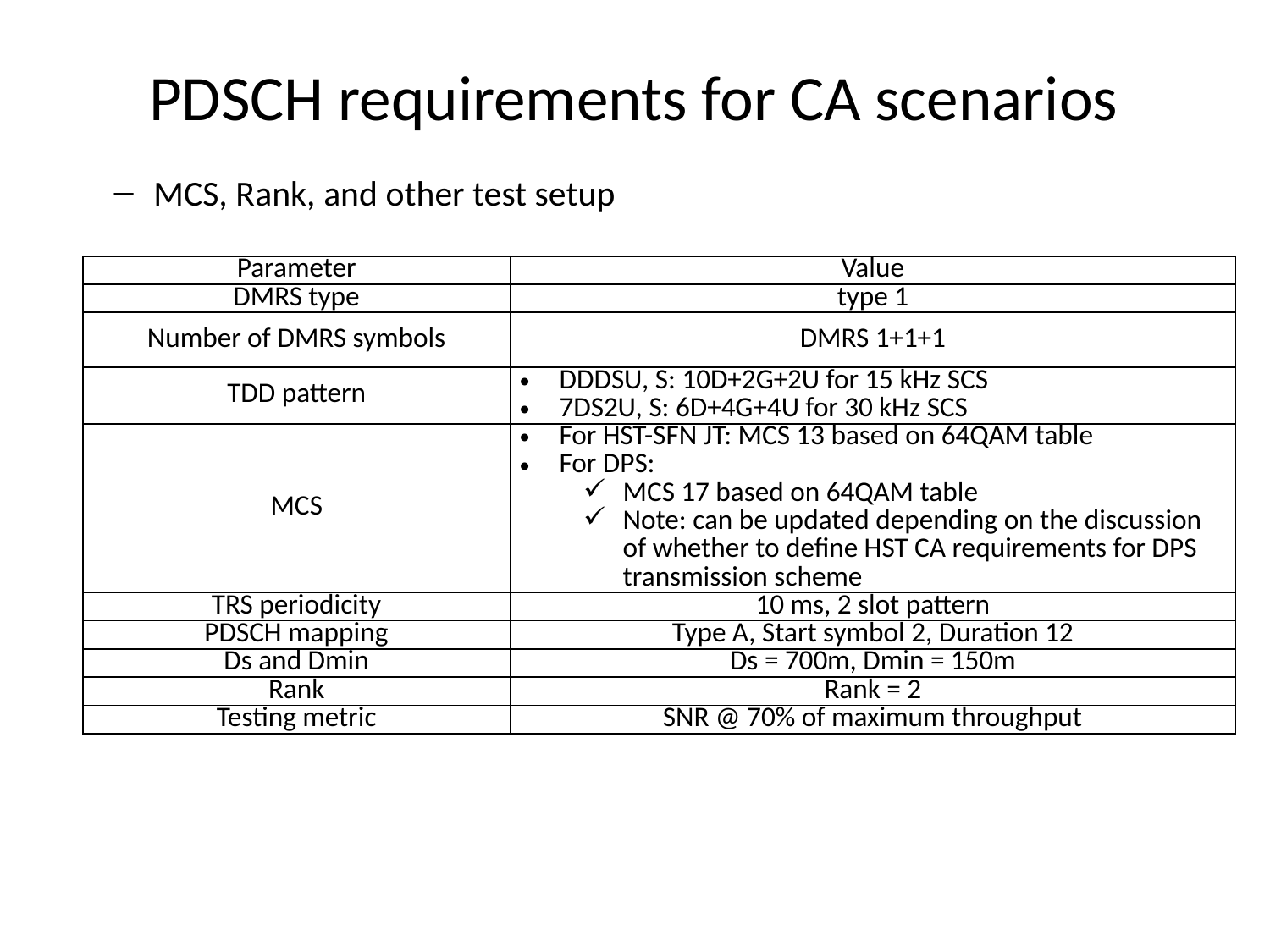

# PDSCH requirements for CA scenarios
MCS, Rank, and other test setup

| Parameter | Value |
| --- | --- |
| DMRS type | type 1 |
| Number of DMRS symbols | DMRS 1+1+1 |
| TDD pattern | DDDSU, S: 10D+2G+2U for 15 kHz SCS 7DS2U, S: 6D+4G+4U for 30 kHz SCS |
| MCS | For HST-SFN JT: MCS 13 based on 64QAM table For DPS: MCS 17 based on 64QAM table Note: can be updated depending on the discussion of whether to define HST CA requirements for DPS transmission scheme |
| TRS periodicity | 10 ms, 2 slot pattern |
| PDSCH mapping | Type A, Start symbol 2, Duration 12 |
| Ds and Dmin | Ds = 700m, Dmin = 150m |
| Rank | Rank = 2 |
| Testing metric | SNR @ 70% of maximum throughput |